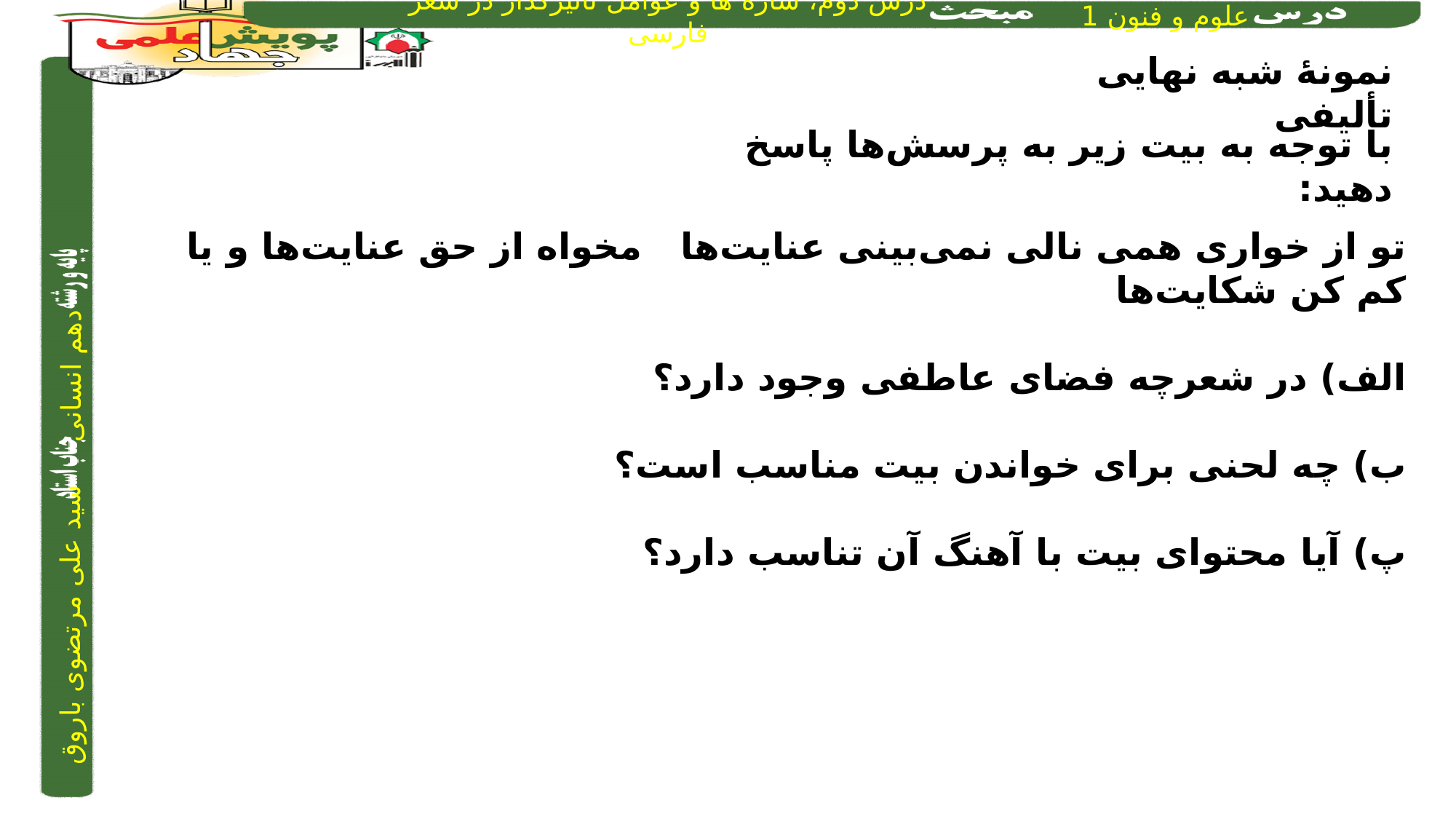

نمونۀ شبه نهایی تألیفی
با توجه به بیت زیر به پرسش‌ها پاسخ دهید:
تو از خواری همی نالی نمی‌بینی عنایت‌ها		مخواه از حق عنایت‌ها و یا کم کن شکایت‌ها

الف) در شعرچه فضای عاطفی وجود دارد؟

ب) چه لحنی برای خواندن بیت مناسب است؟

پ) آیا محتوای بیت با آهنگ آن تناسب دارد؟